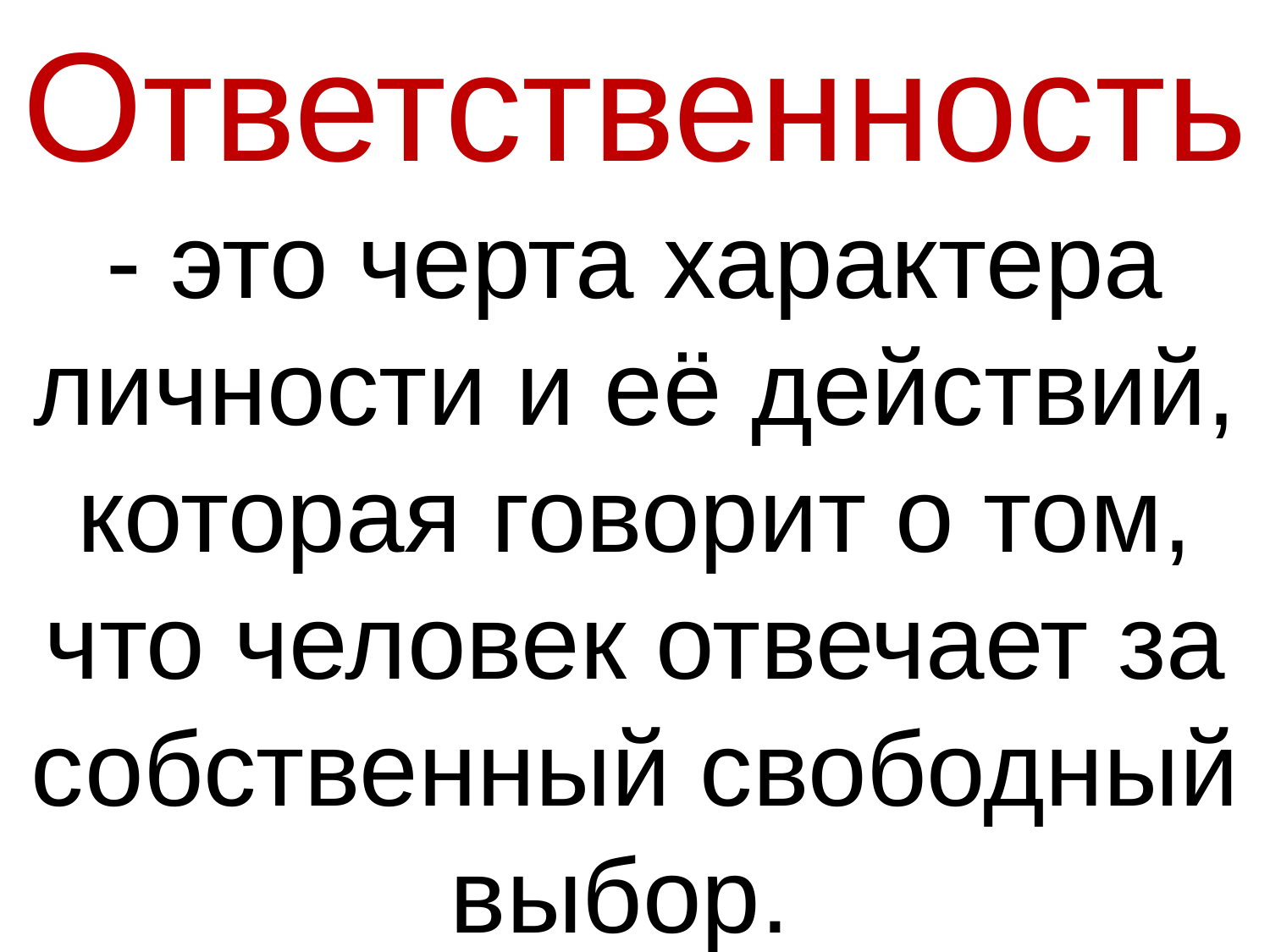

Ответственность
- это черта характера личности и её действий, которая говорит о том, что человек отвечает за собственный свободный выбор.